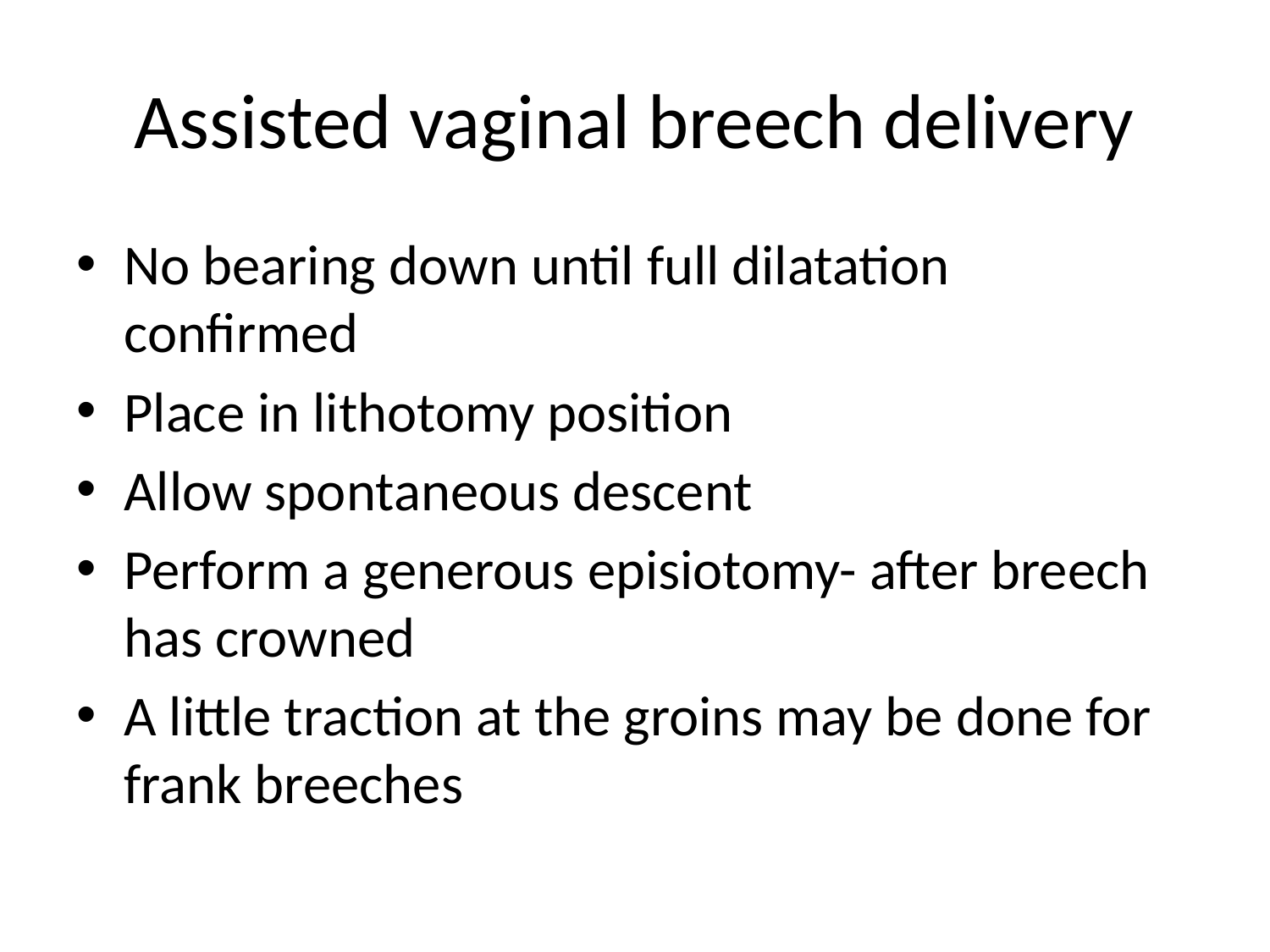

# Assisted vaginal breech delivery
No bearing down until full dilatation confirmed
Place in lithotomy position
Allow spontaneous descent
Perform a generous episiotomy- after breech has crowned
A little traction at the groins may be done for frank breeches